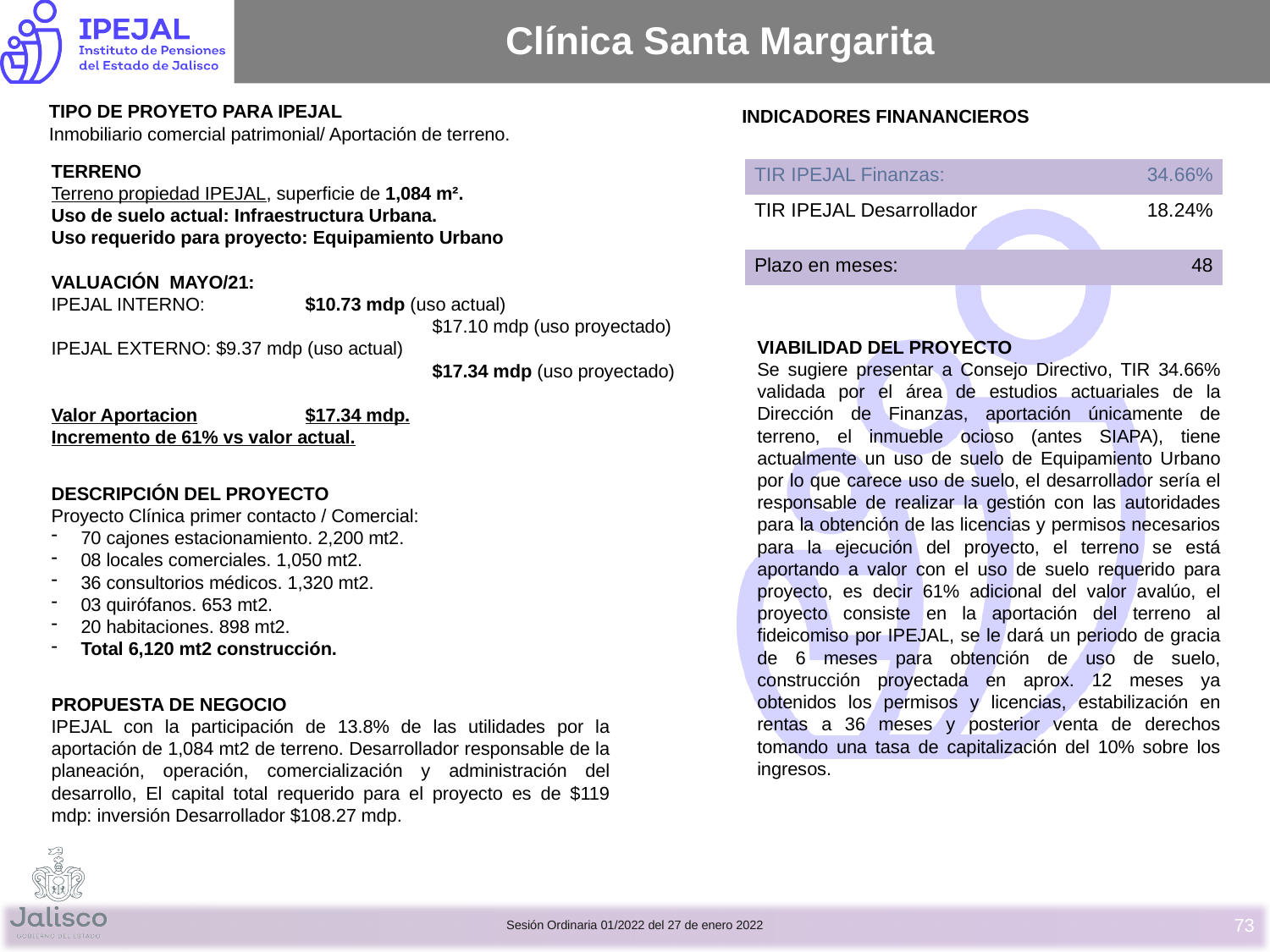

# Clínica Santa Margarita
TIPO DE PROYETO PARA IPEJAL
Inmobiliario comercial patrimonial/ Aportación de terreno.
INDICADORES FINANANCIEROS
TERRENO
Terreno propiedad IPEJAL, superficie de 1,084 m².
Uso de suelo actual: Infraestructura Urbana.
Uso requerido para proyecto: Equipamiento Urbano

VALUACIÓN  MAYO/21:
IPEJAL INTERNO: 	$10.73 mdp (uso actual)
			$17.10 mdp (uso proyectado)
IPEJAL EXTERNO: $9.37 mdp (uso actual)
			$17.34 mdp (uso proyectado)

Valor Aportacion	$17.34 mdp.
Incremento de 61% vs valor actual.
| TIR IPEJAL Finanzas: | 34.66% |
| --- | --- |
| TIR IPEJAL Desarrollador | 18.24% |
| Plazo en meses: | 48 |
VIABILIDAD DEL PROYECTO
Se sugiere presentar a Consejo Directivo, TIR 34.66% validada por el área de estudios actuariales de la Dirección de Finanzas, aportación únicamente de terreno, el inmueble ocioso (antes SIAPA), tiene actualmente un uso de suelo de Equipamiento Urbano por lo que carece uso de suelo, el desarrollador sería el responsable de realizar la gestión con las autoridades para la obtención de las licencias y permisos necesarios para la ejecución del proyecto, el terreno se está aportando a valor con el uso de suelo requerido para proyecto, es decir 61% adicional del valor avalúo, el proyecto consiste en la aportación del terreno al fideicomiso por IPEJAL, se le dará un periodo de gracia de 6 meses para obtención de uso de suelo, construcción proyectada en aprox. 12 meses ya obtenidos los permisos y licencias, estabilización en rentas a 36 meses y posterior venta de derechos tomando una tasa de capitalización del 10% sobre los ingresos.
DESCRIPCIÓN DEL PROYECTO
Proyecto Clínica primer contacto / Comercial:
70 cajones estacionamiento. 2,200 mt2.
08 locales comerciales. 1,050 mt2.
36 consultorios médicos. 1,320 mt2.
03 quirófanos. 653 mt2.
20 habitaciones. 898 mt2.
Total 6,120 mt2 construcción.

PROPUESTA DE NEGOCIO
IPEJAL con la participación de 13.8% de las utilidades por la aportación de 1,084 mt2 de terreno. Desarrollador responsable de la planeación, operación, comercialización y administración del desarrollo, El capital total requerido para el proyecto es de $119 mdp: inversión Desarrollador $108.27 mdp.
73
Sesión Ordinaria 01/2022 del 27 de enero 2022